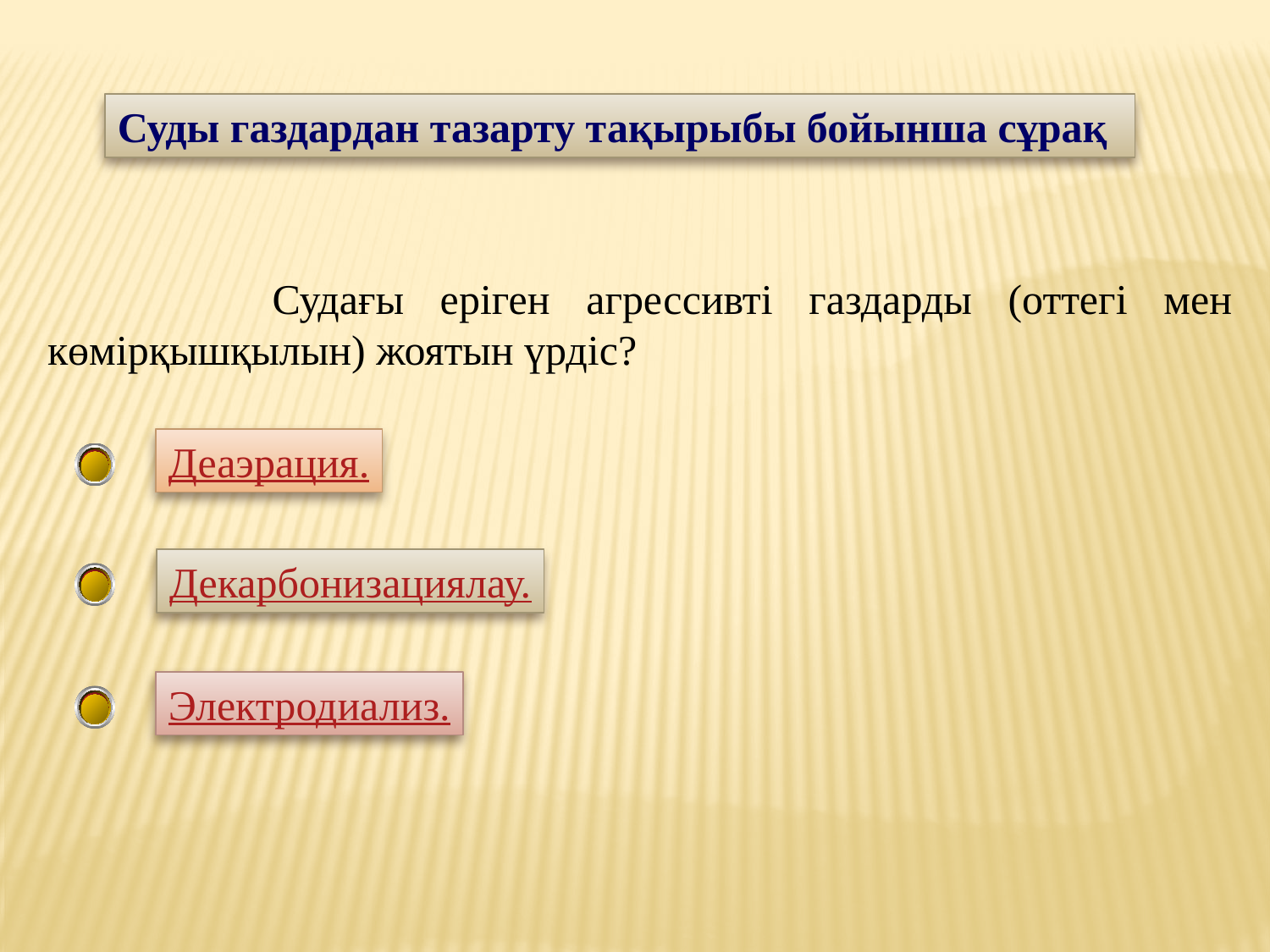

Суды газдардан тазарту тақырыбы бойынша сұрақ
      Судағы еріген агрессивті газдарды (оттегі мен көмірқышқылын) жоятын үрдіс?
Деаэрация.

Декарбонизациялау.

Электродиализ.